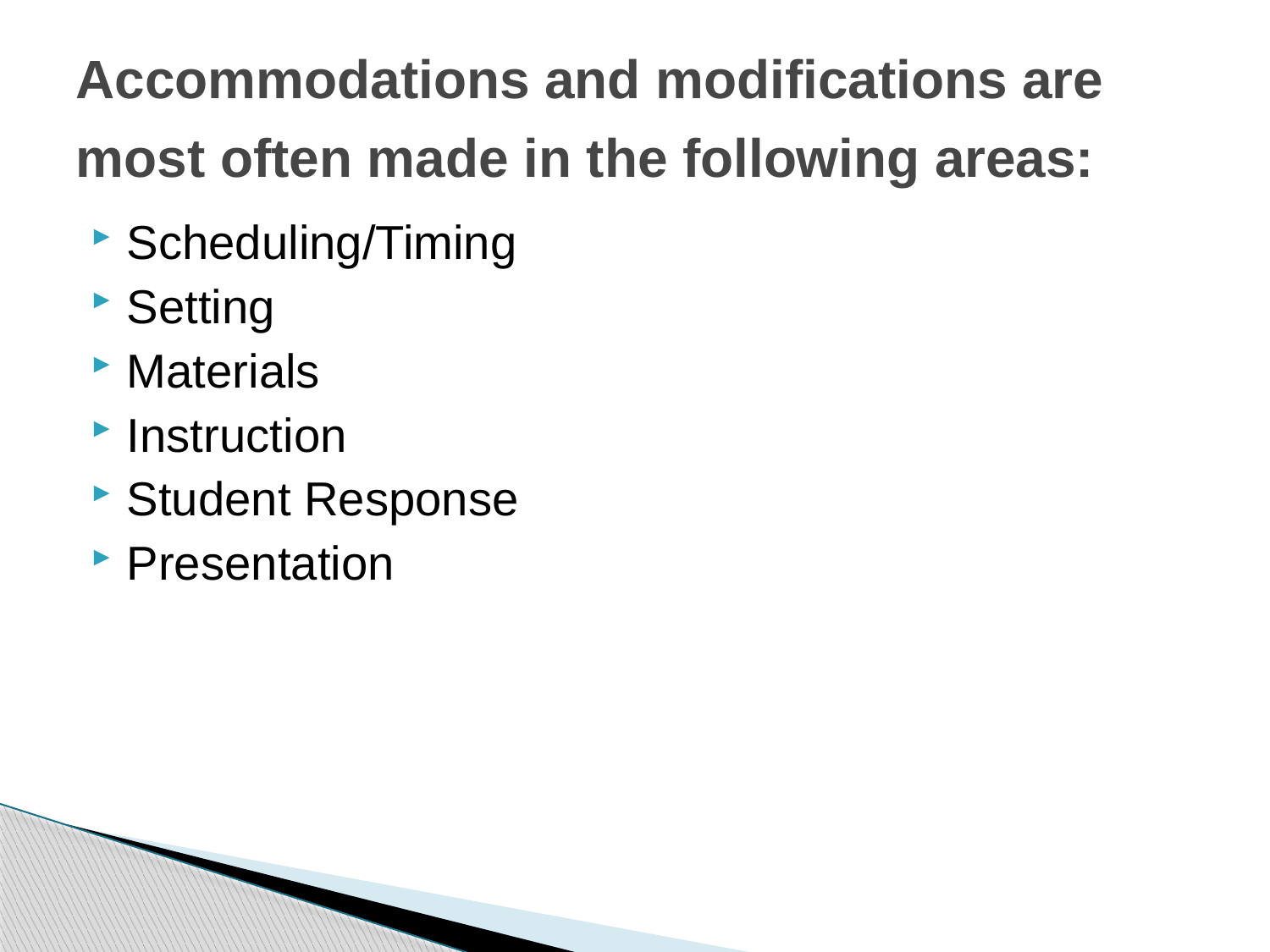

# Accommodations and modifications are most often made in the following areas:
Scheduling/Timing
Setting
Materials
Instruction
Student Response
Presentation